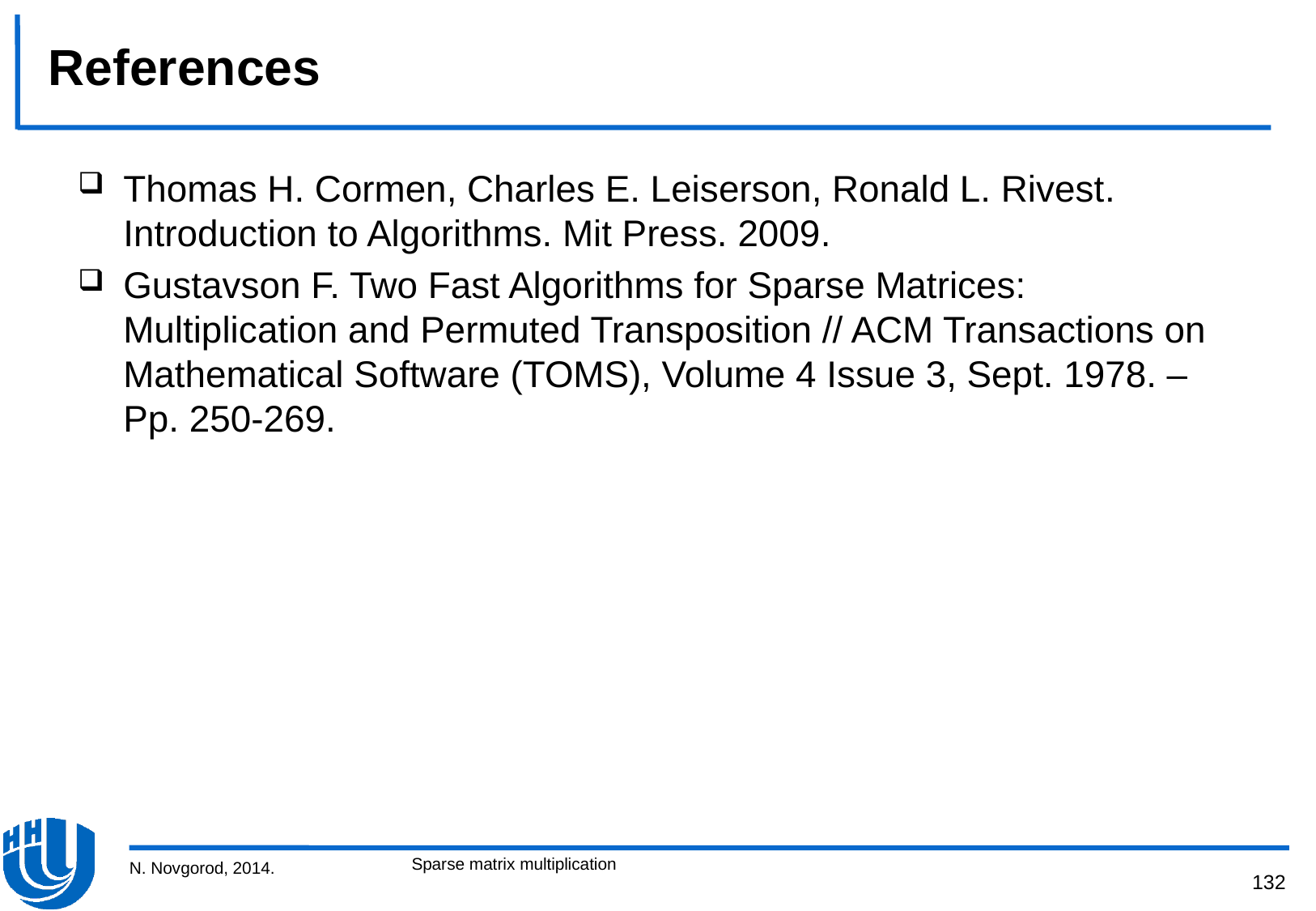

# References
Thomas H. Cormen, Charles E. Leiserson, Ronald L. Rivest. Introduction to Algorithms. Mit Press. 2009.
Gustavson F. Two Fast Algorithms for Sparse Matrices: Multiplication and Permuted Transposition // ACM Transactions on Mathematical Software (TOMS), Volume 4 Issue 3, Sept. 1978. – Pp. 250-269.
Sparse matrix multiplication
N. Novgorod, 2014.
132